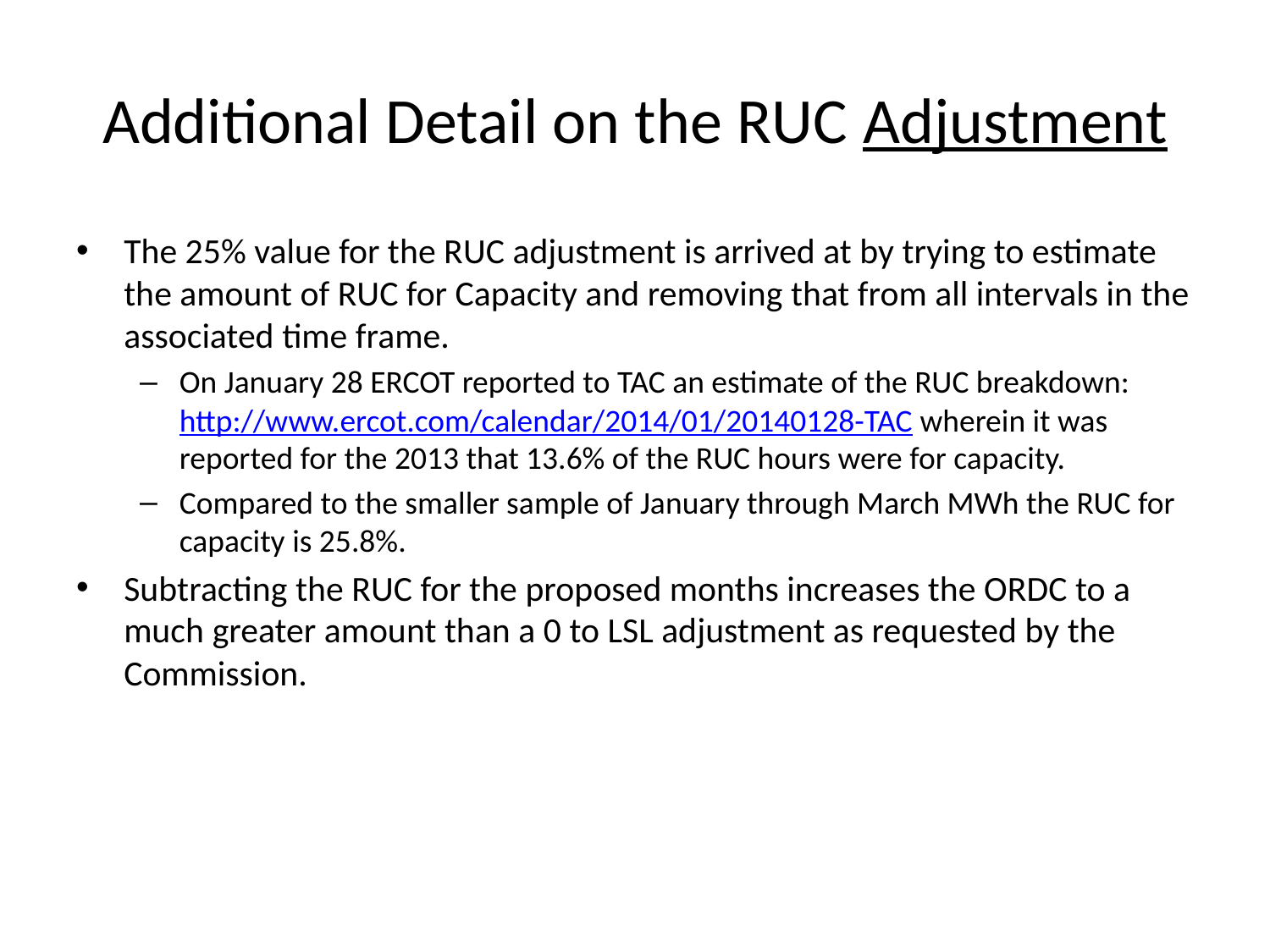

# Additional Detail on the RUC Adjustment
The 25% value for the RUC adjustment is arrived at by trying to estimate the amount of RUC for Capacity and removing that from all intervals in the associated time frame.
On January 28 ERCOT reported to TAC an estimate of the RUC breakdown: http://www.ercot.com/calendar/2014/01/20140128-TAC wherein it was reported for the 2013 that 13.6% of the RUC hours were for capacity.
Compared to the smaller sample of January through March MWh the RUC for capacity is 25.8%.
Subtracting the RUC for the proposed months increases the ORDC to a much greater amount than a 0 to LSL adjustment as requested by the Commission.